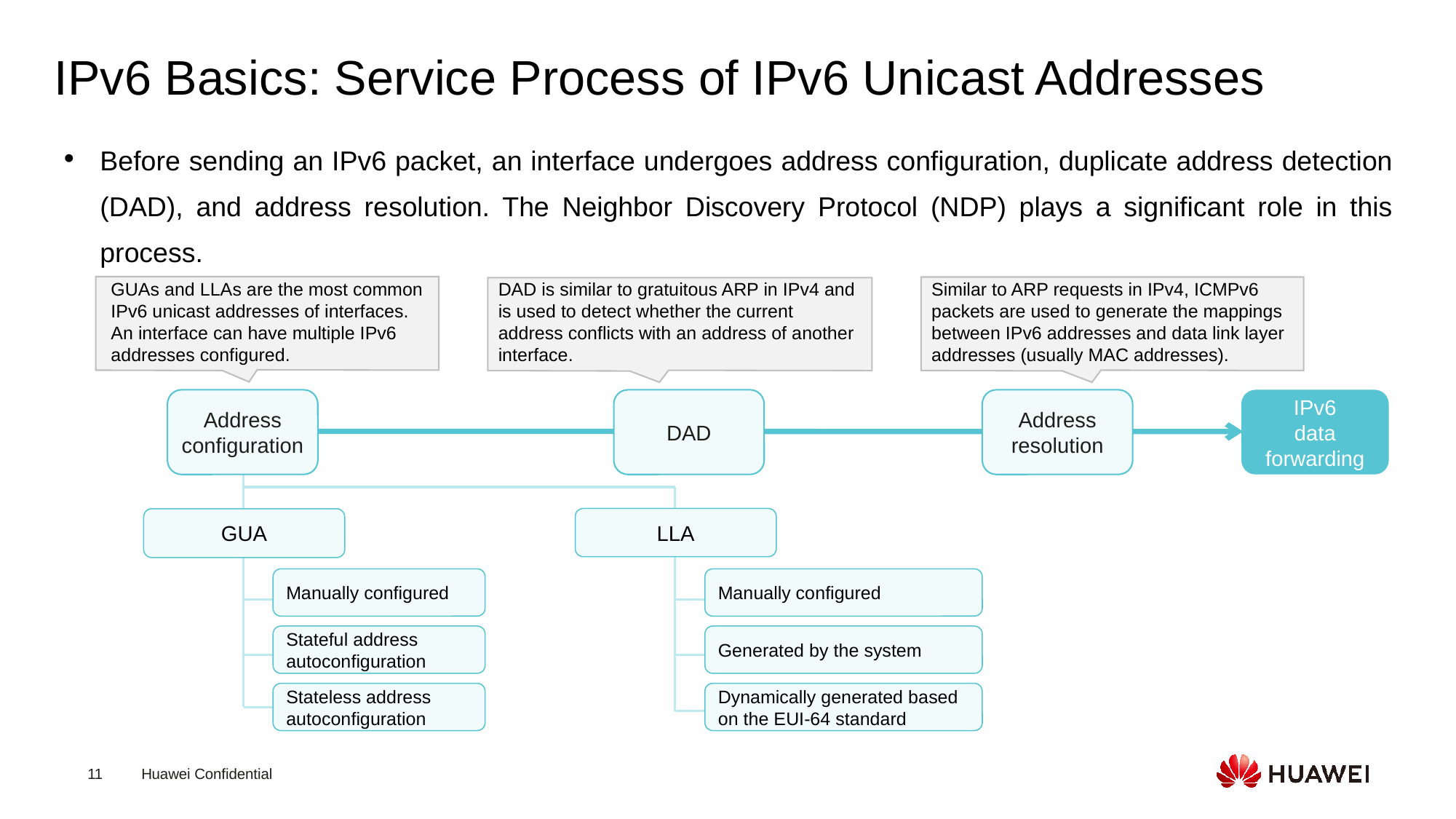

# IPv6 Basics: Service Process of IPv6 Unicast Addresses
Before sending an IPv6 packet, an interface undergoes address configuration, duplicate address detection (DAD), and address resolution. The Neighbor Discovery Protocol (NDP) plays a significant role in this process.
GUAs and LLAs are the most common IPv6 unicast addresses of interfaces. An interface can have multiple IPv6 addresses configured.
DAD is similar to gratuitous ARP in IPv4 and is used to detect whether the current address conflicts with an address of another interface.
Similar to ARP requests in IPv4, ICMPv6 packets are used to generate the mappings between IPv6 addresses and data link layer addresses (usually MAC addresses).

Address configuration
DAD
Address resolution
IPv6
data forwarding
LLA
GUA
Manually configured
Manually configured
Stateful address autoconfiguration
Generated by the system
Stateless address autoconfiguration
Dynamically generated based on the EUI-64 standard